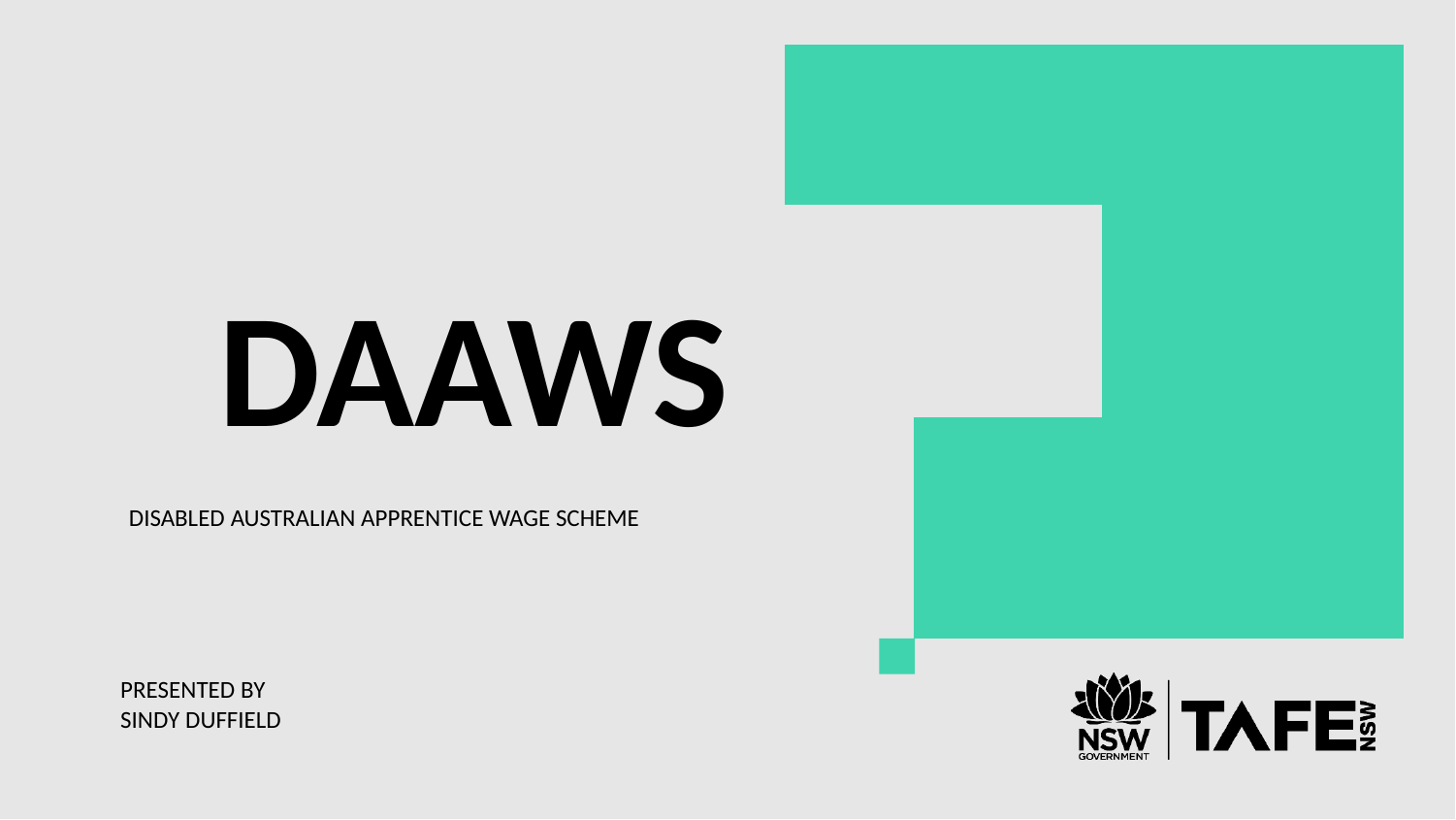

# DAAWS
Disabled Australian apprentice wage scheme
Presented by
SINDY DUFFIELD